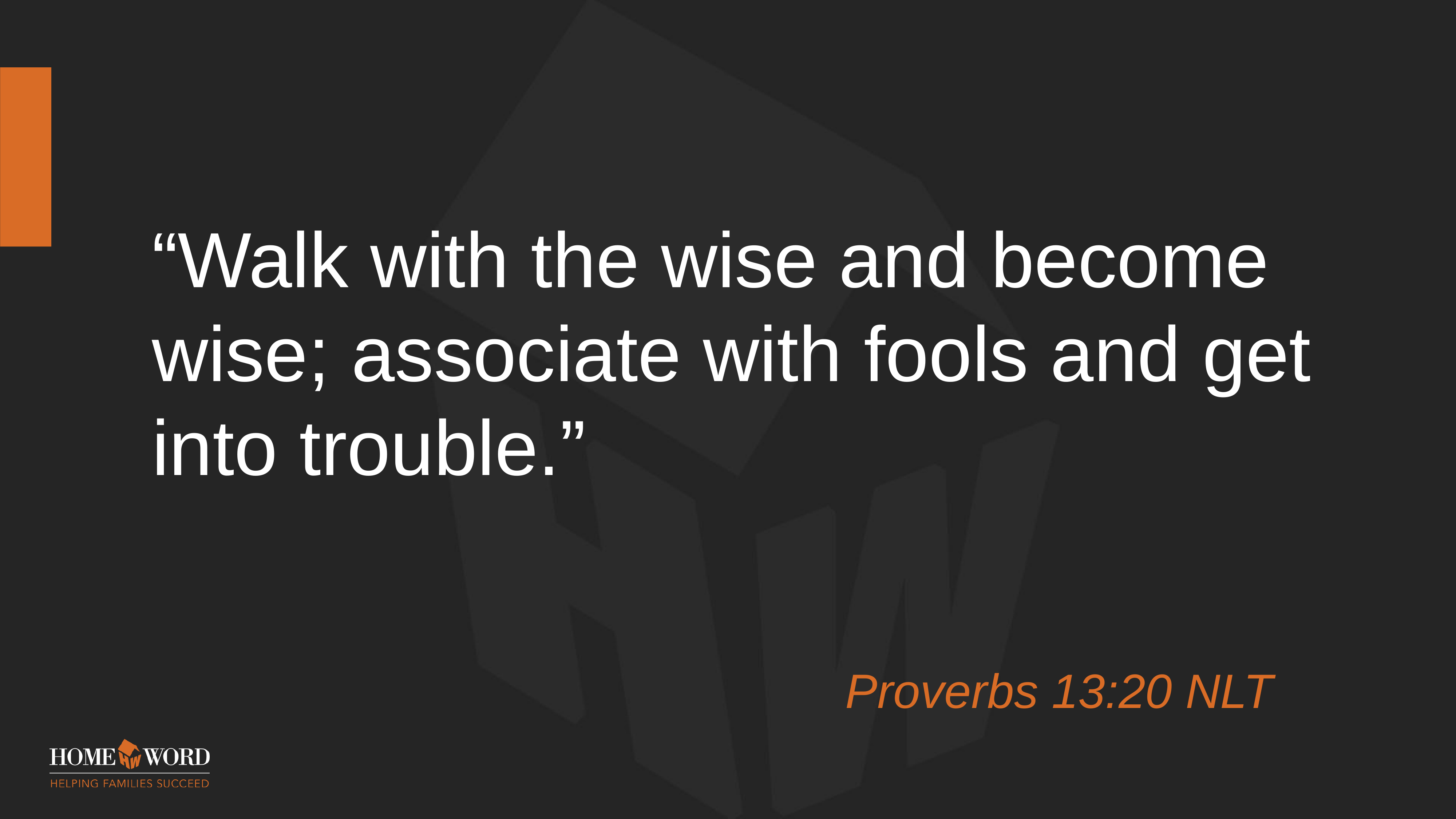

# “Walk with the wise and become wise; associate with fools and get into trouble.”
Proverbs 13:20 NLT